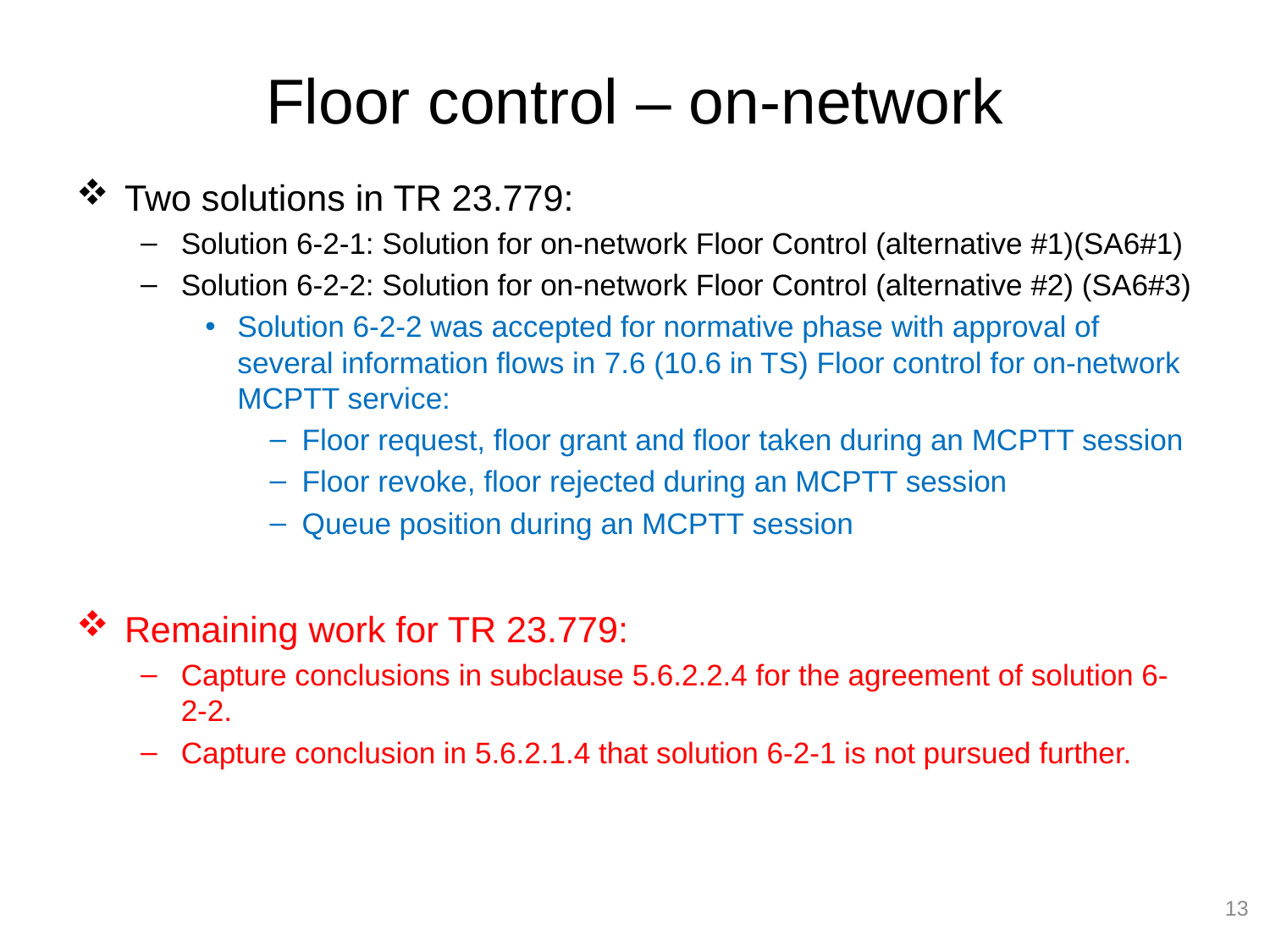

# Floor control – on-network
Two solutions in TR 23.779:
Solution 6-2-1: Solution for on-network Floor Control (alternative #1)(SA6#1)
Solution 6-2-2: Solution for on-network Floor Control (alternative #2) (SA6#3)
Solution 6-2-2 was accepted for normative phase with approval of several information flows in 7.6 (10.6 in TS) Floor control for on-network MCPTT service:
Floor request, floor grant and floor taken during an MCPTT session
Floor revoke, floor rejected during an MCPTT session
Queue position during an MCPTT session

Remaining work for TR 23.779:
Capture conclusions in subclause 5.6.2.2.4 for the agreement of solution 6-2-2.
Capture conclusion in 5.6.2.1.4 that solution 6-2-1 is not pursued further.

13